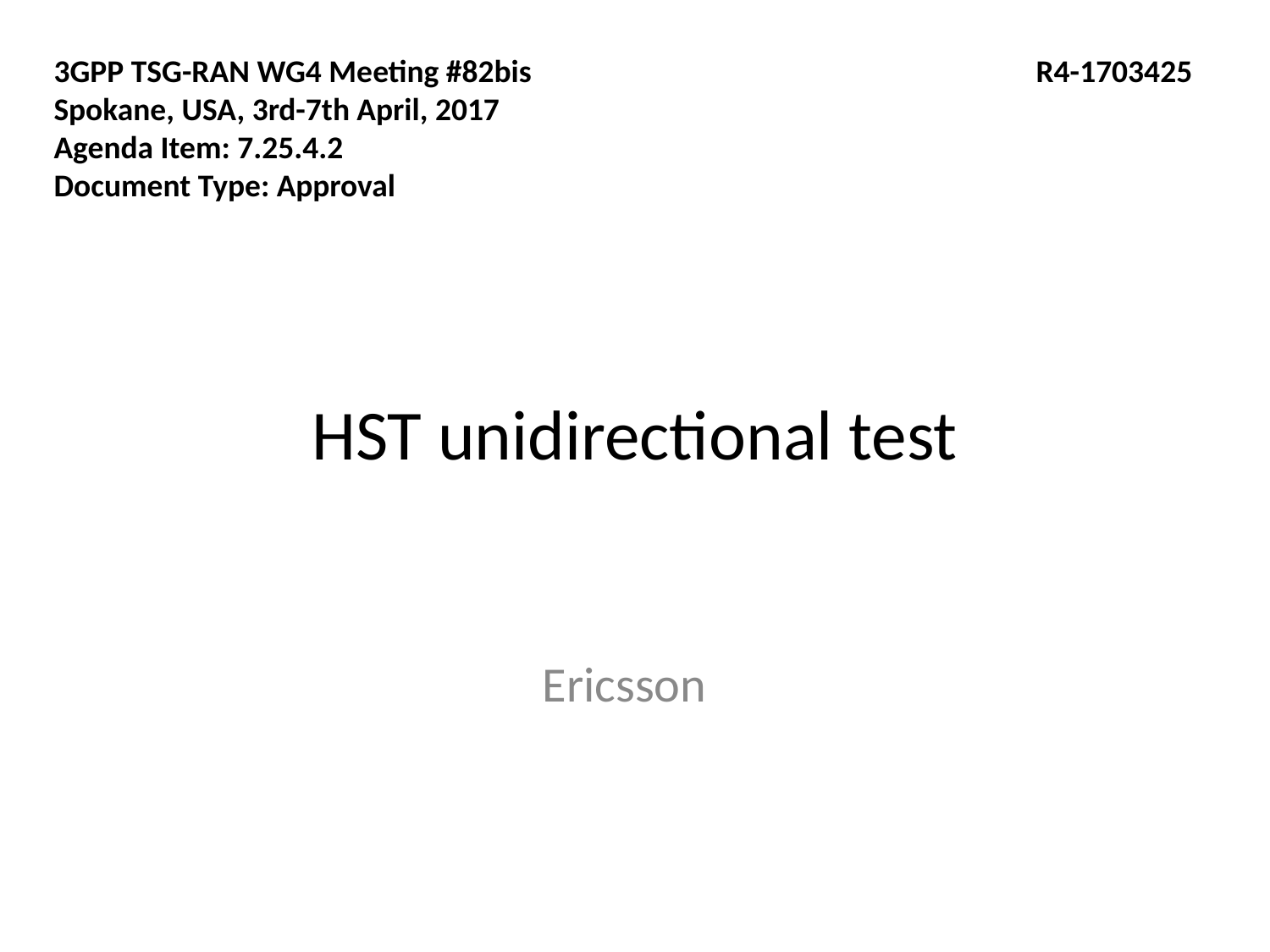

3GPP TSG-RAN WG4 Meeting #82bis				             R4-1703425
Spokane, USA, 3rd-7th April, 2017
Agenda Item: 7.25.4.2
Document Type: Approval
# HST unidirectional test
Ericsson